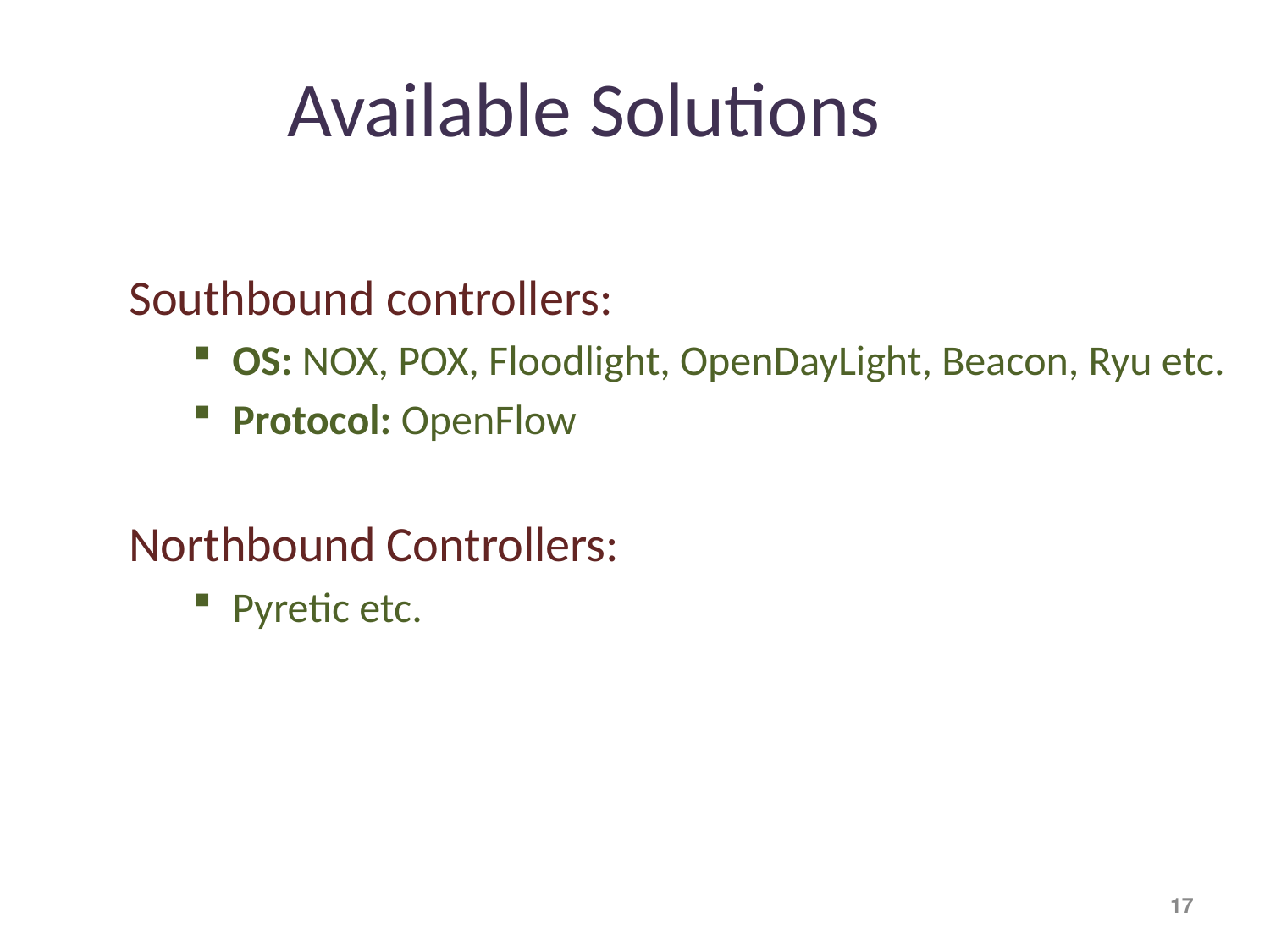

Available Solutions
Southbound controllers:
OS: NOX, POX, Floodlight, OpenDayLight, Beacon, Ryu etc.
Protocol: OpenFlow

Northbound Controllers:
Pyretic etc.
17